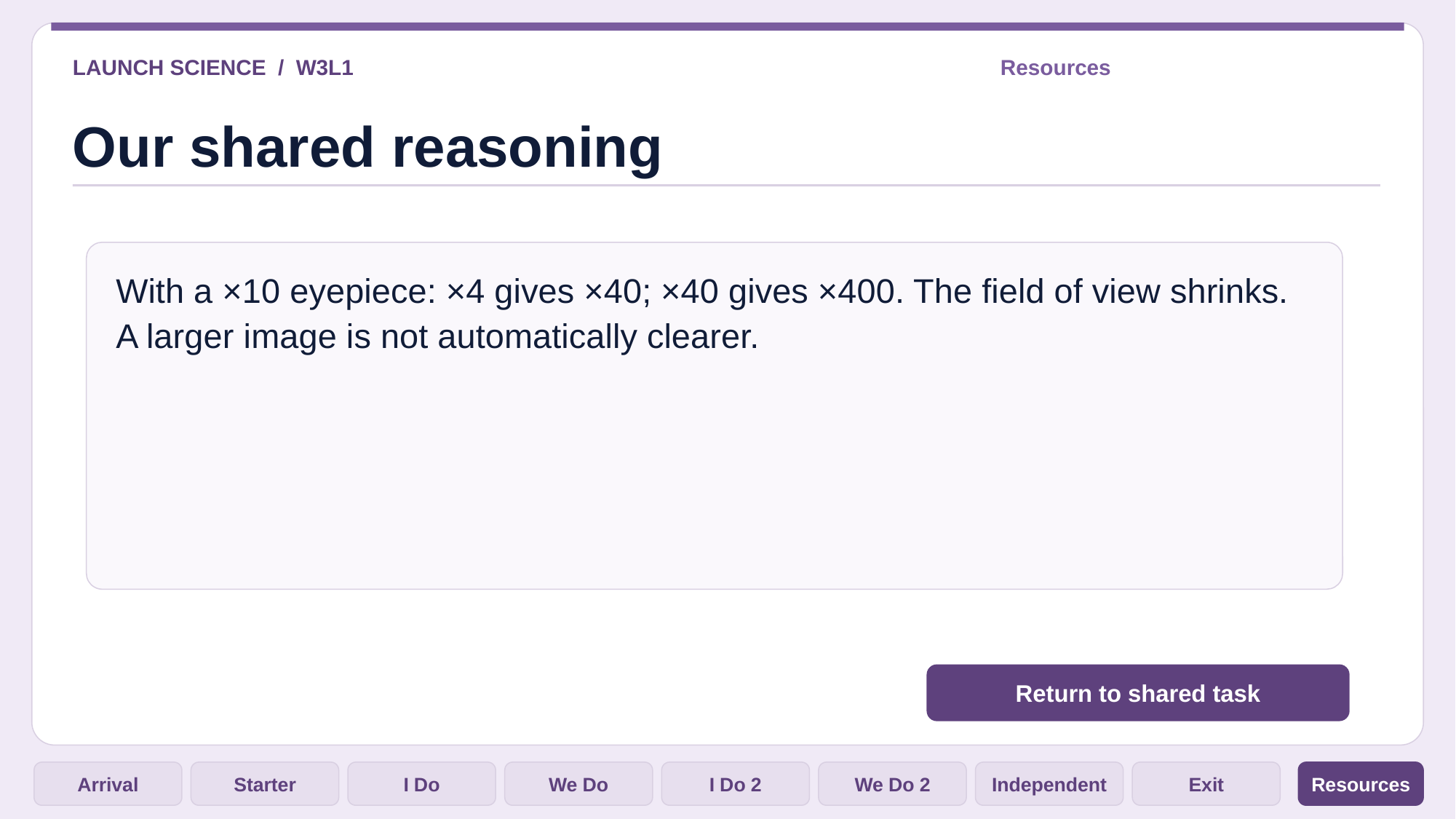

LAUNCH SCIENCE  /  W3L1
Resources
Our shared reasoning

With a ×10 eyepiece: ×4 gives ×40; ×40 gives ×400. The field of view shrinks. A larger image is not automatically clearer.
Return to shared task
Arrival
Starter
I Do
We Do
I Do 2
We Do 2
Independent
Exit
Resources